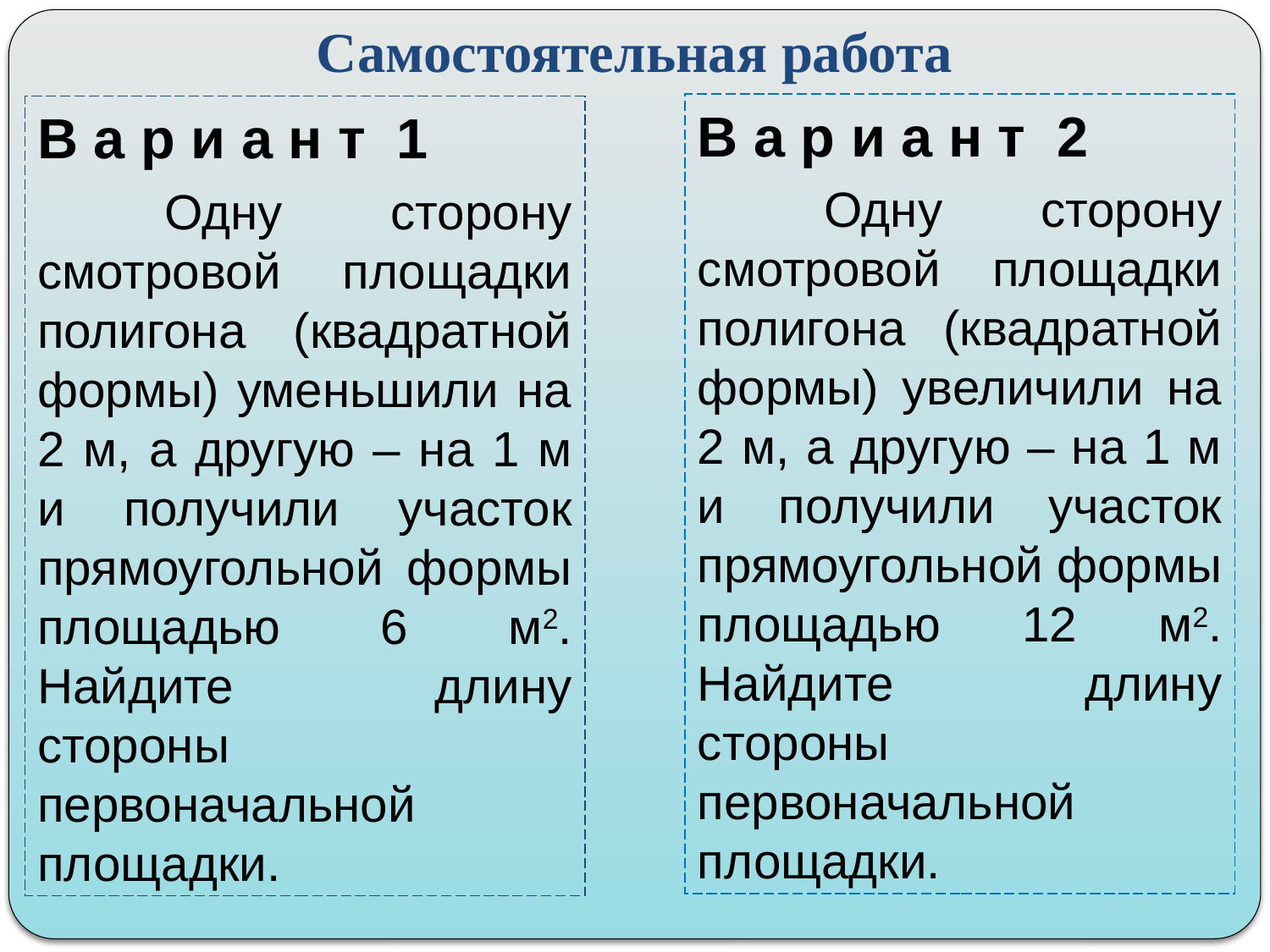

# Самостоятельная работа
В а р и а н т  2
	Одну сторону смотровой площадки полигона (квадратной формы) увеличили на 2 м, а другую – на 1 м и получили участок прямоугольной формы площадью 12 м2. Найдите длину стороны первоначальной площадки.
В а р и а н т  1
	Одну сторону смотровой площадки полигона (квадратной формы) уменьшили на 2 м, а другую – на 1 м и получили участок прямоугольной формы площадью 6 м2. Найдите длину стороны первоначальной площадки.